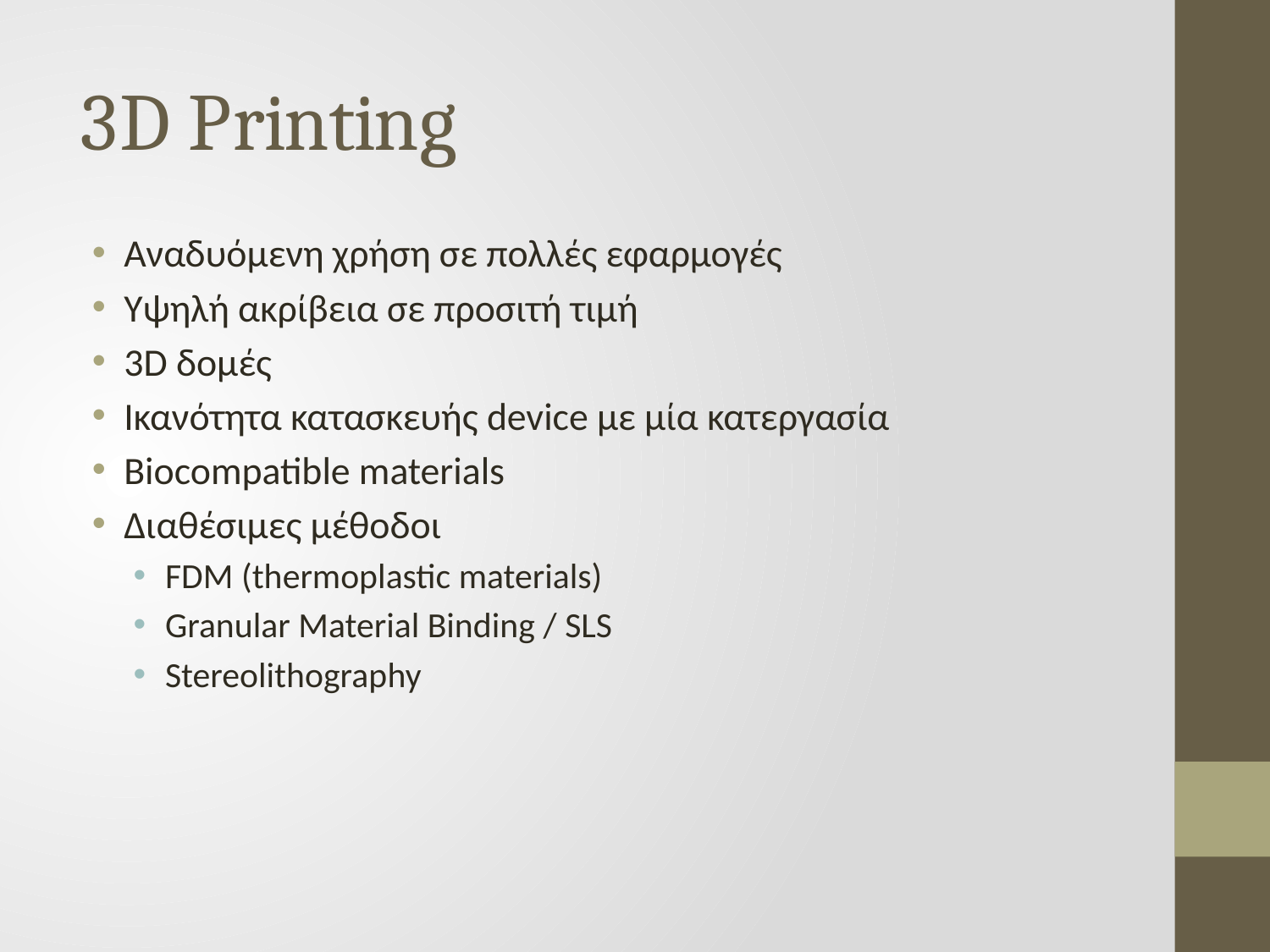

# 3D Printing
Αναδυόμενη χρήση σε πολλές εφαρμογές
Υψηλή ακρίβεια σε προσιτή τιμή
3D δομές
Ικανότητα κατασκευής device με μία κατεργασία
Biocompatible materials
Διαθέσιμες μέθοδοι
FDM (thermoplastic materials)
Granular Material Binding / SLS
Stereolithography